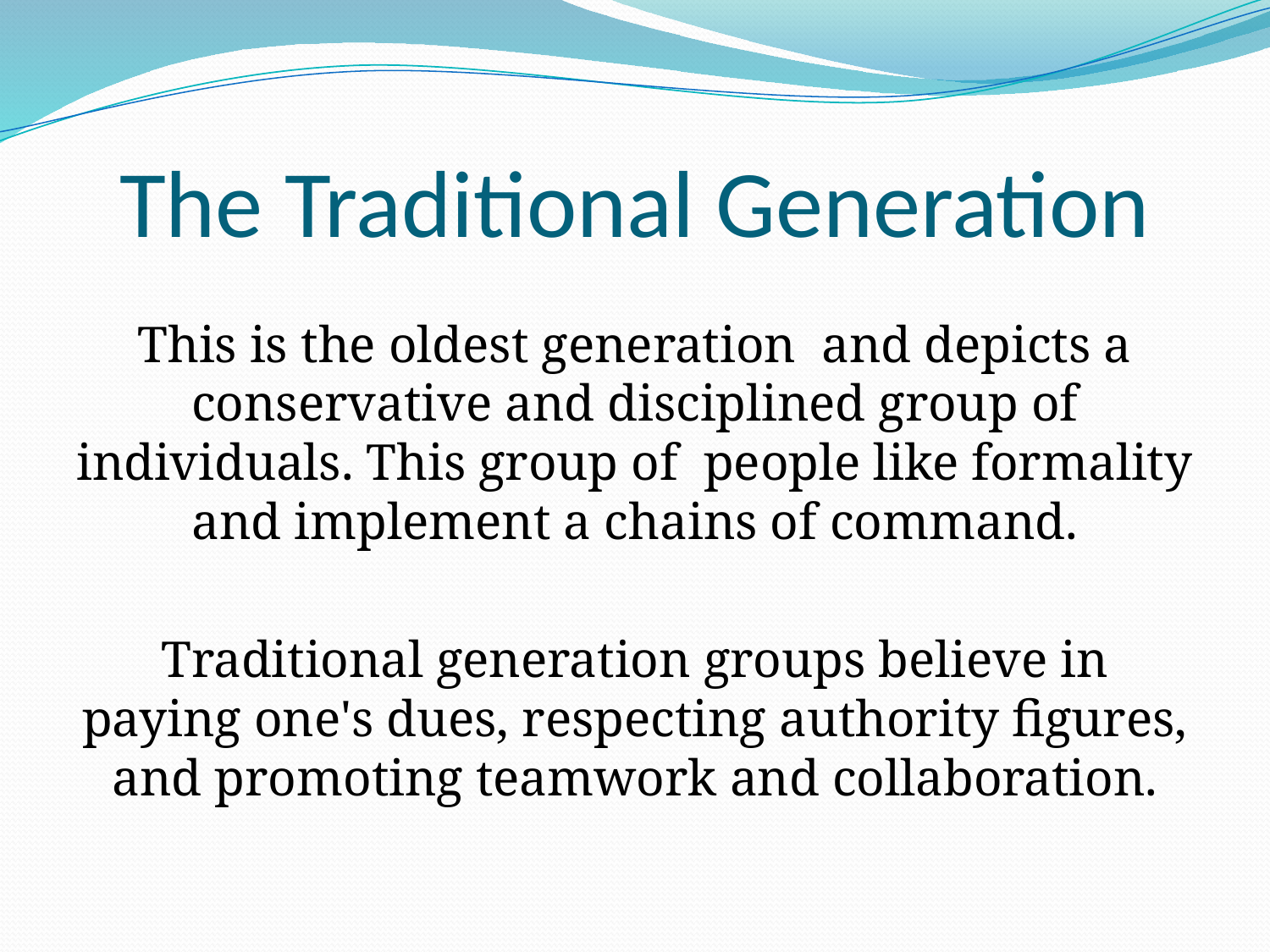

# The Traditional Generation
This is the oldest generation  and depicts a conservative and disciplined group of individuals. This group of  people like formality and implement a chains of command.

Traditional generation groups believe in paying one's dues, respecting authority figures, and promoting teamwork and collaboration.